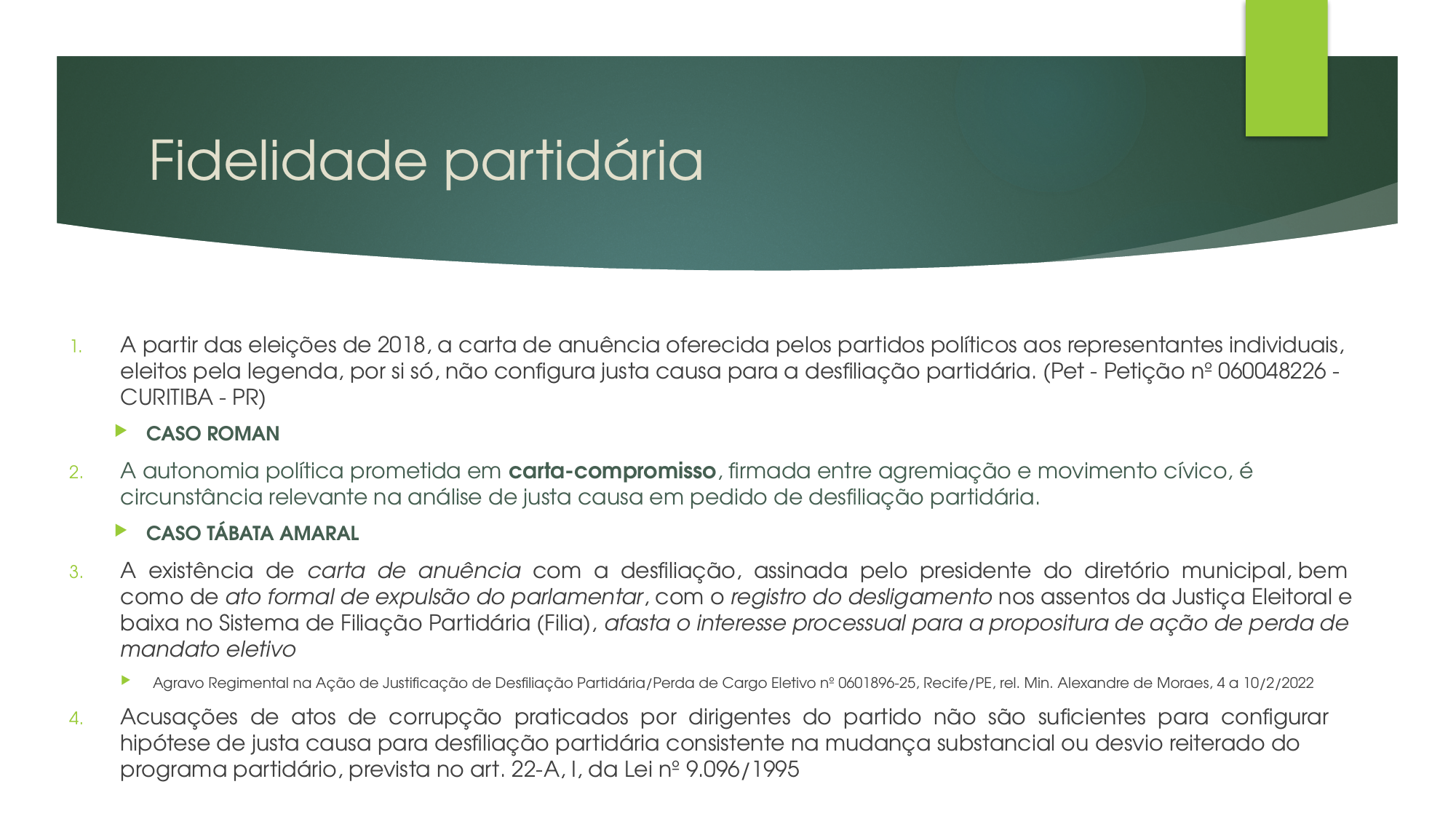

# Fidelidade partidária

A partir das eleições de 2018, a carta de anuência oferecida pelos partidos políticos aos representantes individuais, eleitos pela legenda, por si só, não configura justa causa para a desfiliação partidária. (Pet - Petição nº 060048226 - CURITIBA - PR)
CASO ROMAN
A autonomia política prometida em carta-compromisso, firmada entre agremiação e movimento cívico, é circunstância relevante na análise de justa causa em pedido de desfiliação partidária.
CASO TÁBATA AMARAL
A  existência  de  carta  de  anuência  com  a  desfiliação,  assinada  pelo  presidente  do  diretório  municipal, bem como de ato formal de expulsão do parlamentar, com o registro do desligamento nos assentos da Justiça Eleitoral e baixa no Sistema de Filiação Partidária (Filia), afasta o interesse processual para a propositura de ação de perda de mandato eletivo
Agravo Regimental na Ação de Justificação de Desfiliação Partidária/Perda de Cargo Eletivo nº 0601896-25, Recife/PE, rel. Min. Alexandre de Moraes, 4 a 10/2/2022
Acusações  de  atos  de  corrupção  praticados  por  dirigentes  do  partido  não  são  suficientes  para  configurar hipótese de justa causa para desfiliação partidária consistente na mudança substancial ou desvio reiterado do programa partidário, prevista no art. 22-A, I, da Lei nº 9.096/1995